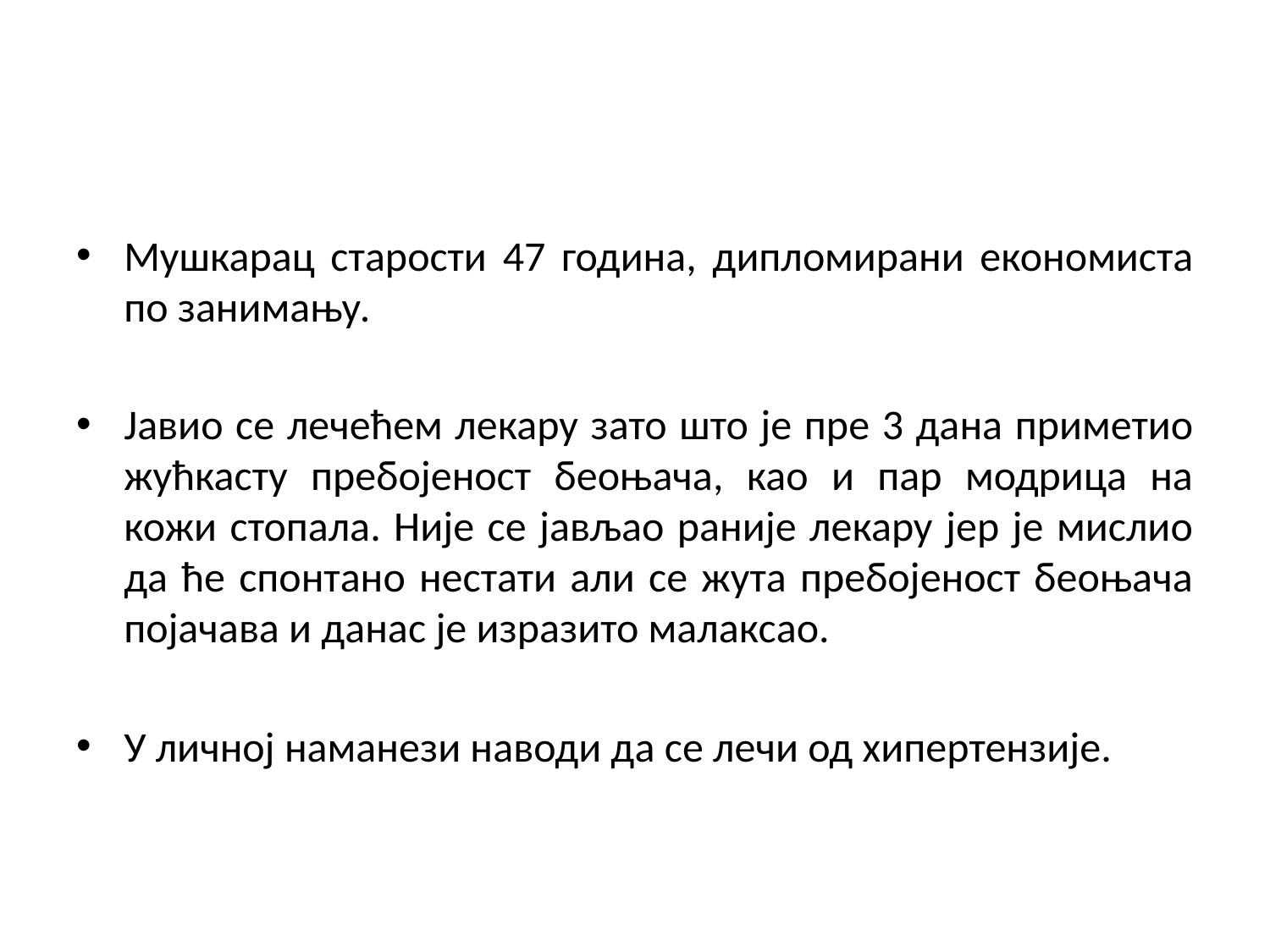

#
Мушкарац старости 47 година, дипломирани економиста по занимању.

Јавио се лечећем лекару зато што је пре 3 дана приметио жућкасту пребојеност беоњача, као и пар модрица на кожи стопала. Није се јављао раније лекару јер је мислио да ће спонтано нестати али се жута пребојеност беоњача појачава и данас је изразито малаксао.

У личној наманези наводи да се лечи од хипертензије.